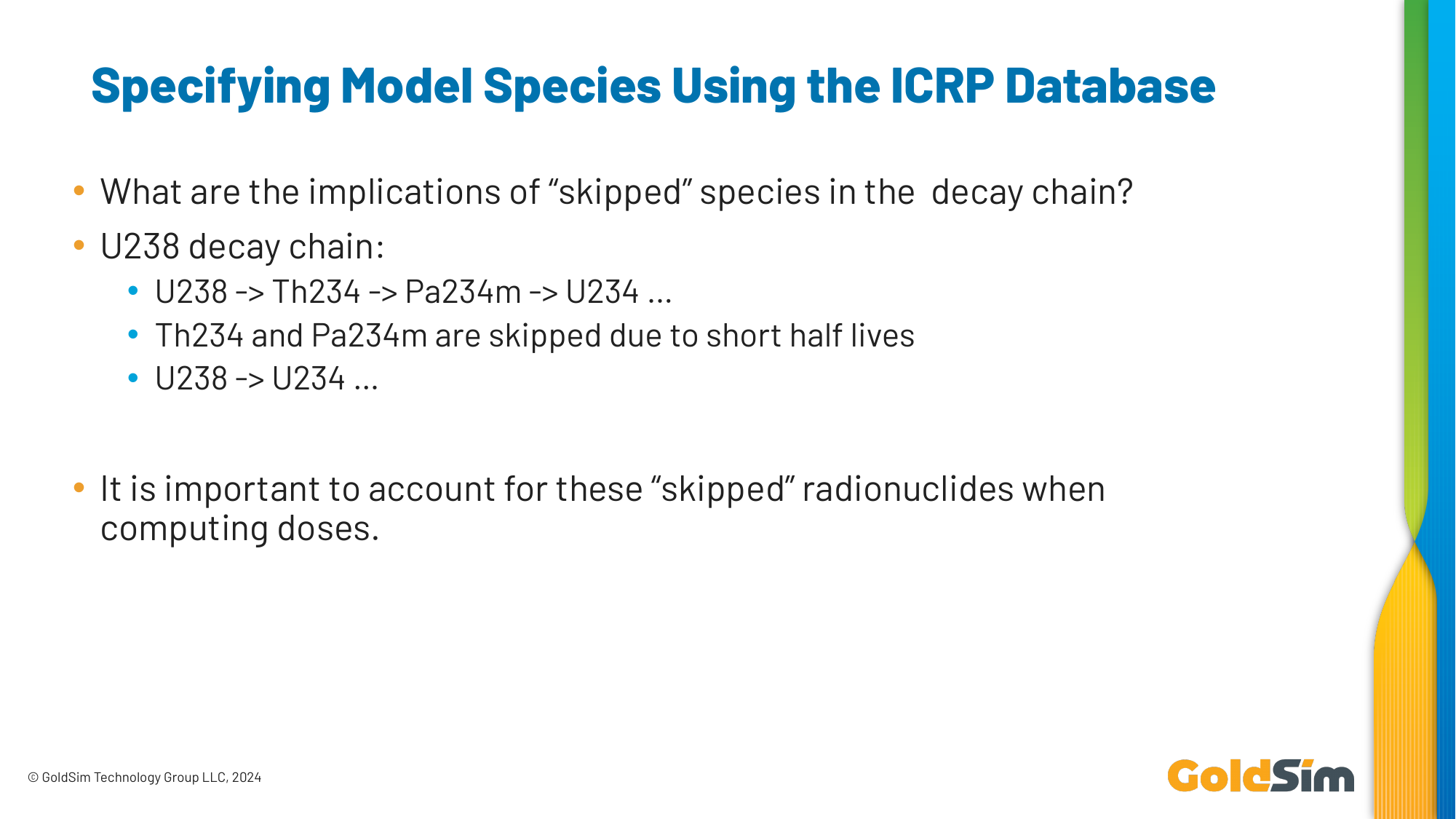

# Specifying Model Species Using the ICRP Database
What are the implications of “skipped” species in the  decay chain?
U238 decay chain:
U238 -> Th234 -> Pa234m -> U234 …
Th234 and Pa234m are skipped due to short half lives
U238 -> U234 …

It is important to account for these “skipped” radionuclides when computing doses.

© GoldSim Technology Group LLC, 2024